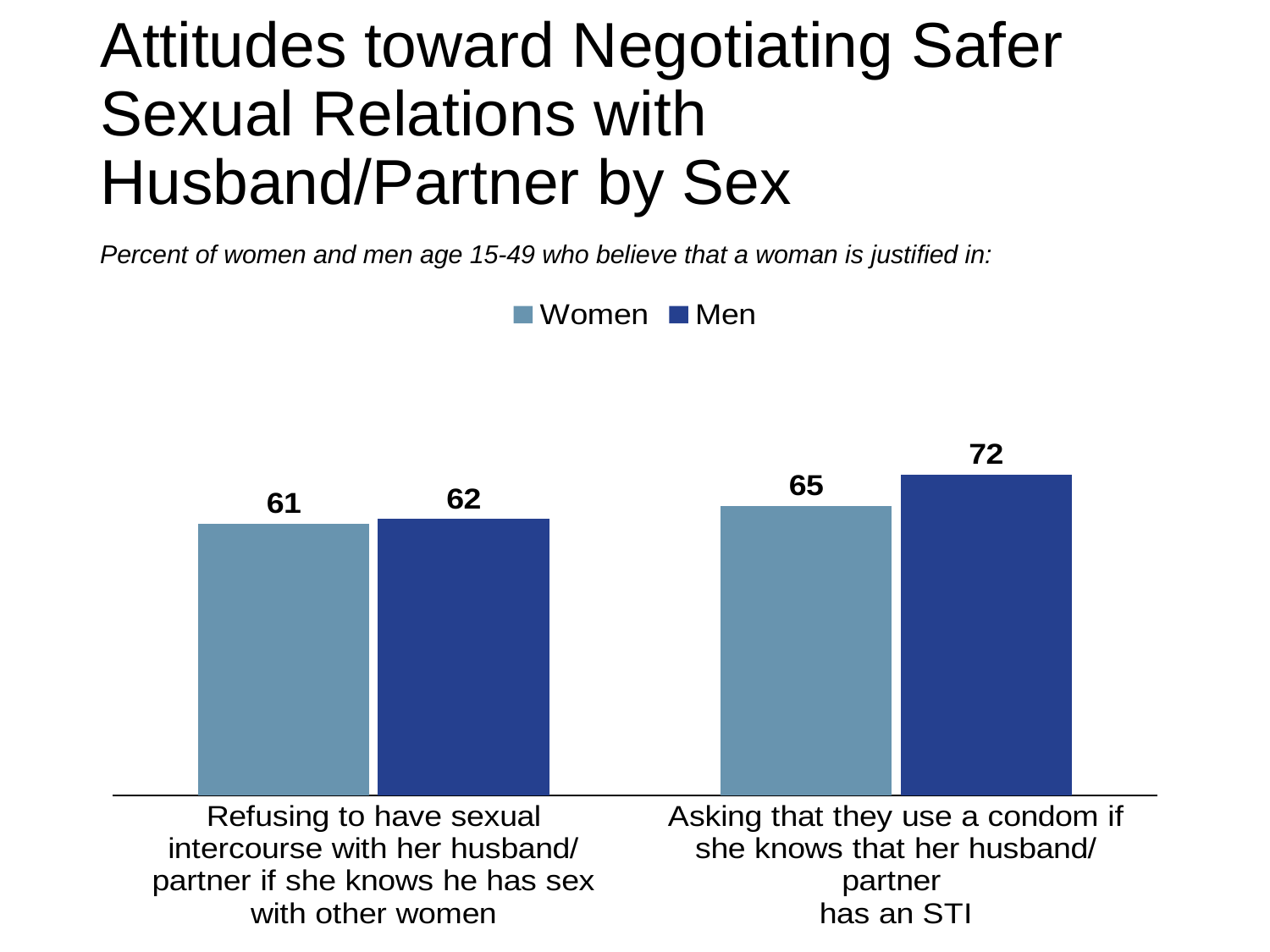

# Attitudes toward Negotiating Safer Sexual Relations with Husband/Partner by Sex
Percent of women and men age 15-49 who believe that a woman is justified in:

### Chart

| Category | Women | Men |
|---|---|---|
| Refusing to have sexual intercourse with her husband/partner if she knows he has sex with other women | 61.0 | 62.0 |
| Asking that they use a condom if she knows that her husband/partner
has an STI | 65.0 | 72.0 |